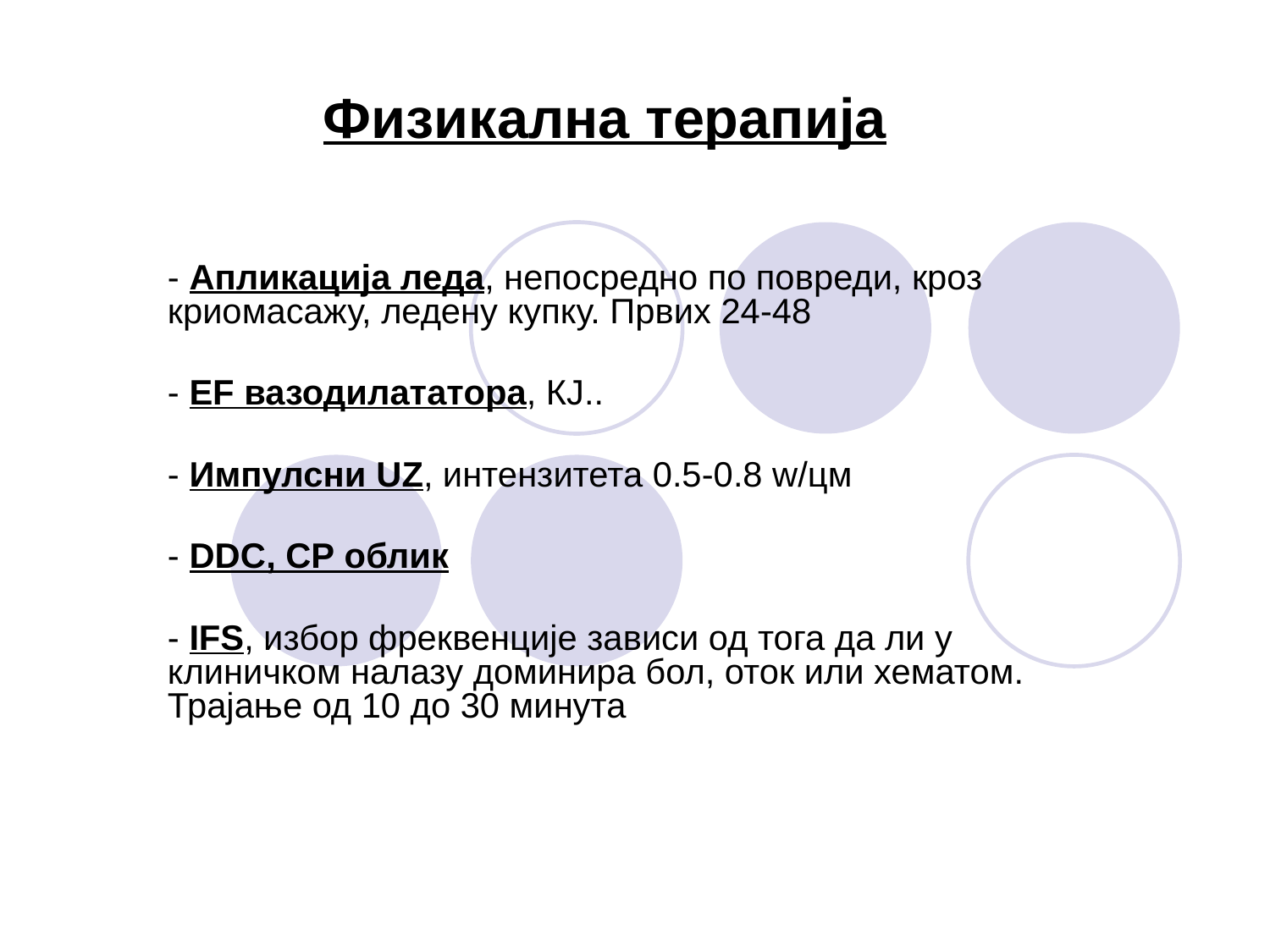

# Физикална терапија
- Апликација леда, непосредно по повреди, кроз криомасажу, ледену купку. Првих 24-48

- EF вазодилататора, КЈ..

- Импулсни UZ, интензитета 0.5-0.8 w/цм

- DDC, CP облик

- IFS, избор фреквенције зависи од тога да ли у клиничком налазу доминира бол, оток или хематом. Трајање од 10 до 30 минута